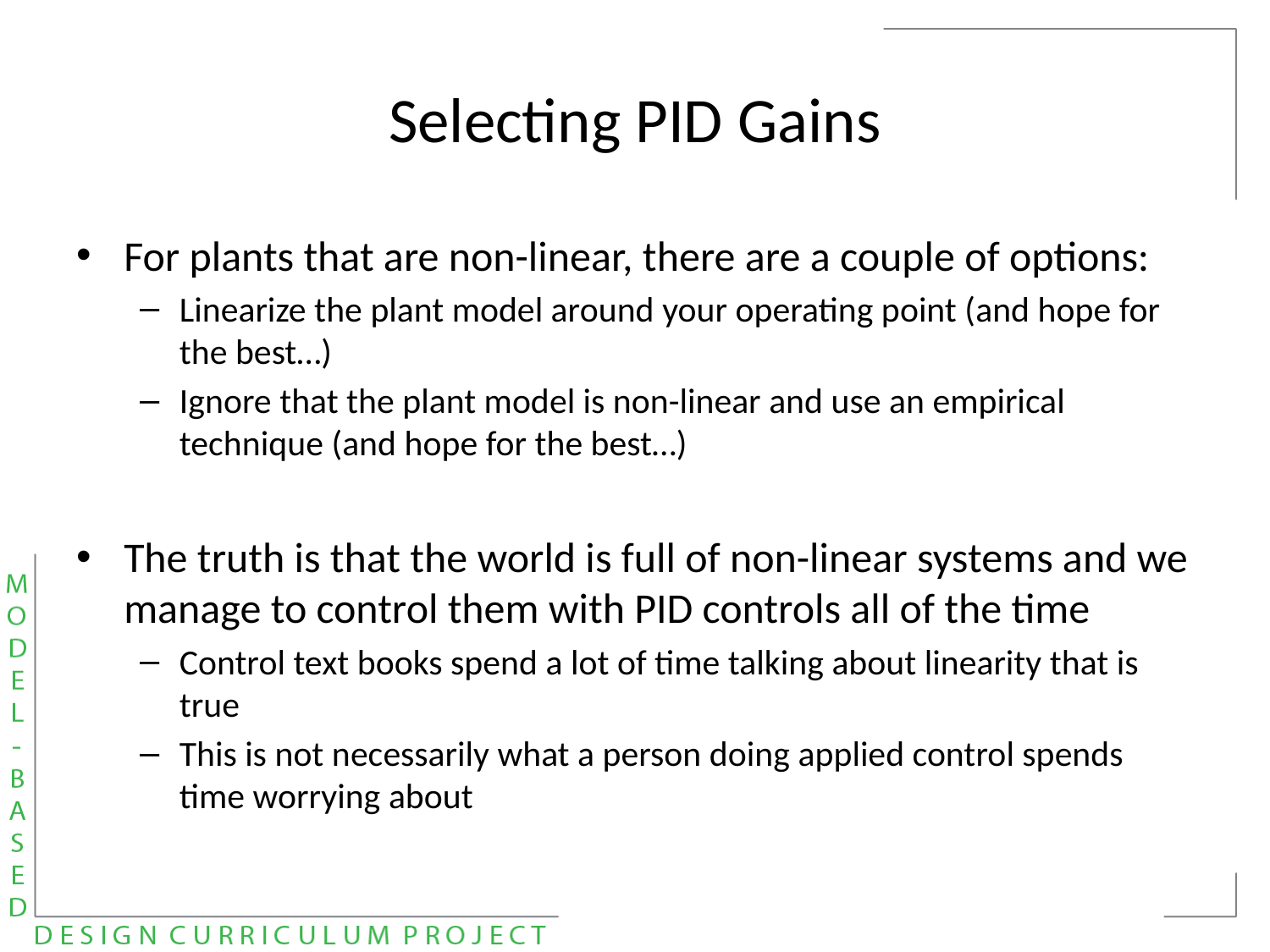

# Selecting PID Gains
For plants that are non-linear, there are a couple of options:
Linearize the plant model around your operating point (and hope for the best…)
Ignore that the plant model is non-linear and use an empirical technique (and hope for the best…)

The truth is that the world is full of non-linear systems and we manage to control them with PID controls all of the time
Control text books spend a lot of time talking about linearity that is true
This is not necessarily what a person doing applied control spends time worrying about